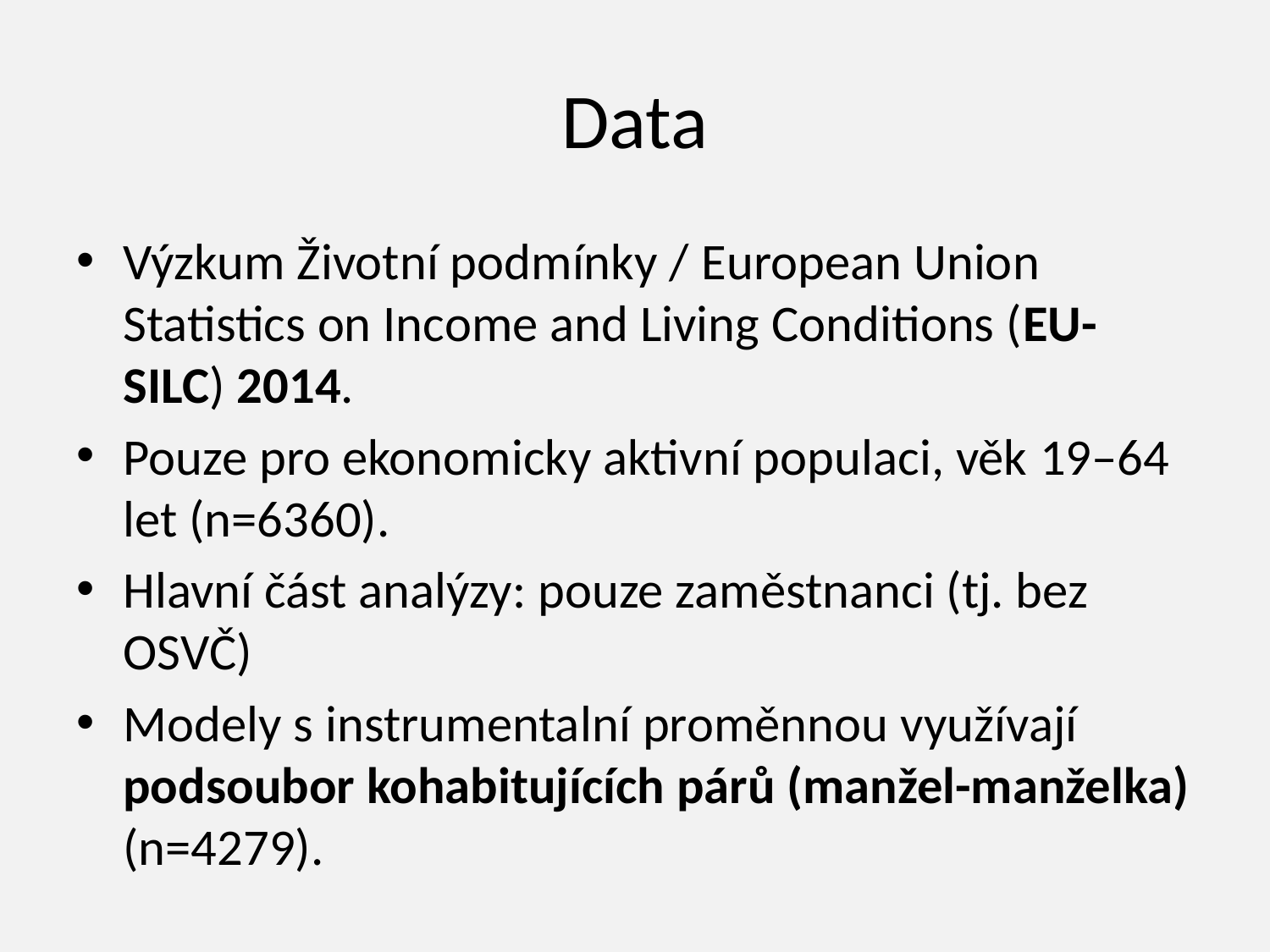

# Data
Výzkum Životní podmínky / European Union Statistics on Income and Living Conditions (EU-SILC) 2014.
Pouze pro ekonomicky aktivní populaci, věk 19–64 let (n=6360).
Hlavní část analýzy: pouze zaměstnanci (tj. bez OSVČ)
Modely s instrumentalní proměnnou využívají podsoubor kohabitujících párů (manžel-manželka) (n=4279).